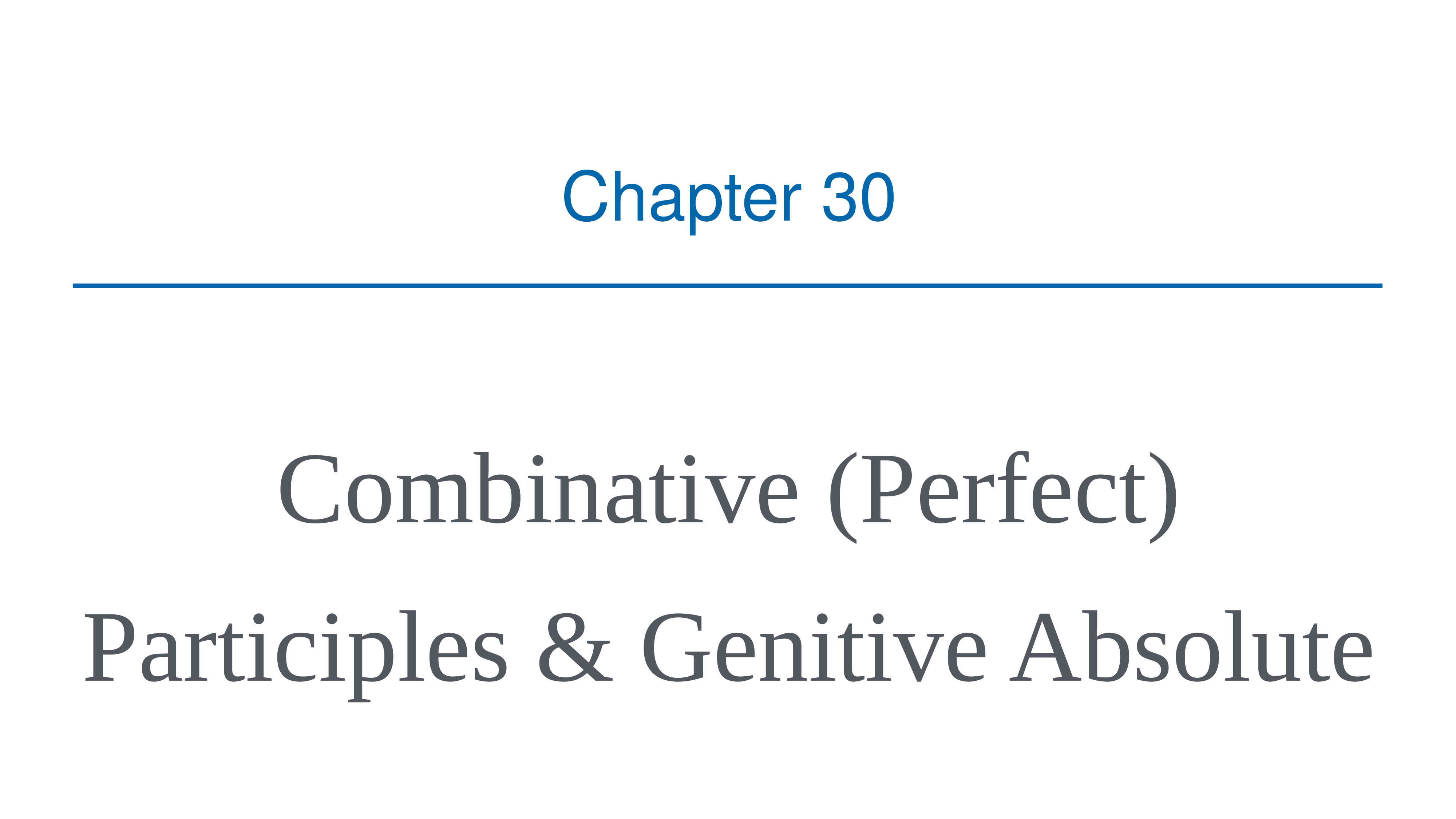

# Chapter 30
Combinative (Perfect) Participles & Genitive Absolute